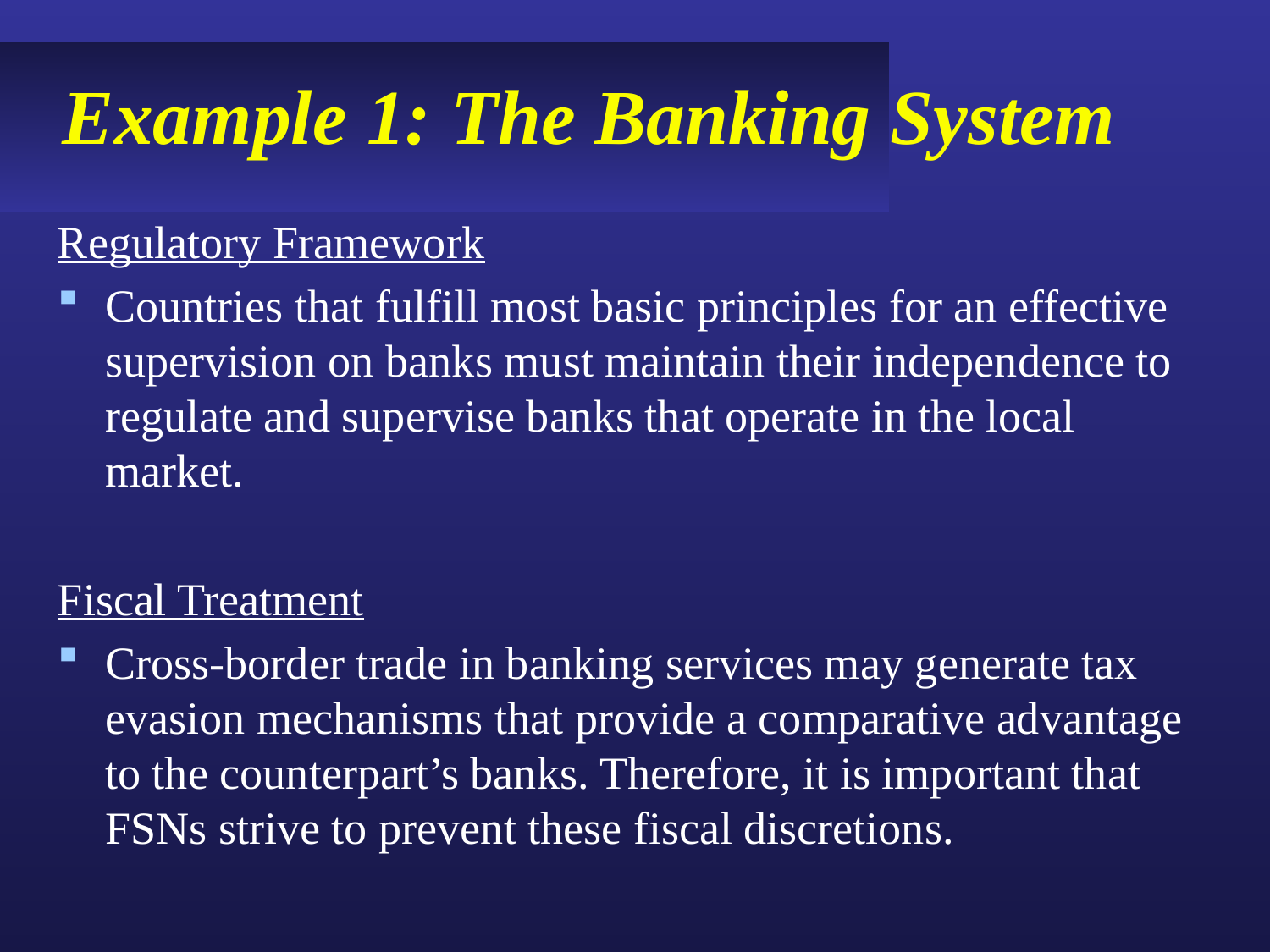

# Example 1: The Banking System

Regulatory Framework
Countries that fulfill most basic principles for an effective supervision on banks must maintain their independence to regulate and supervise banks that operate in the local market.

Fiscal Treatment
Cross-border trade in banking services may generate tax evasion mechanisms that provide a comparative advantage to the counterpart’s banks. Therefore, it is important that FSNs strive to prevent these fiscal discretions.